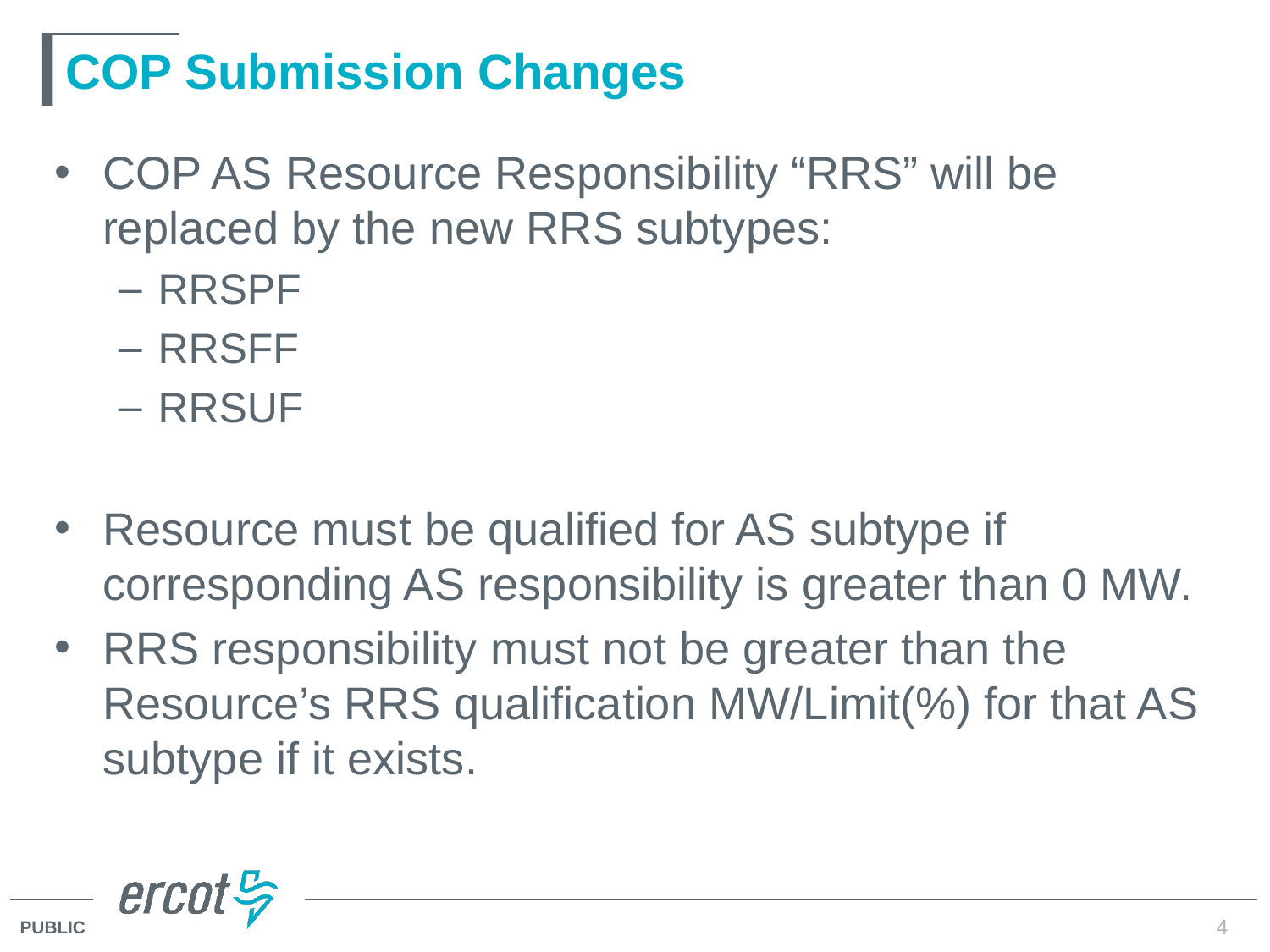

# COP Submission Changes
COP AS Resource Responsibility “RRS” will be replaced by the new RRS subtypes:
RRSPF
RRSFF
RRSUF

Resource must be qualified for AS subtype if corresponding AS responsibility is greater than 0 MW.
RRS responsibility must not be greater than the Resource’s RRS qualification MW/Limit(%) for that AS subtype if it exists.

4